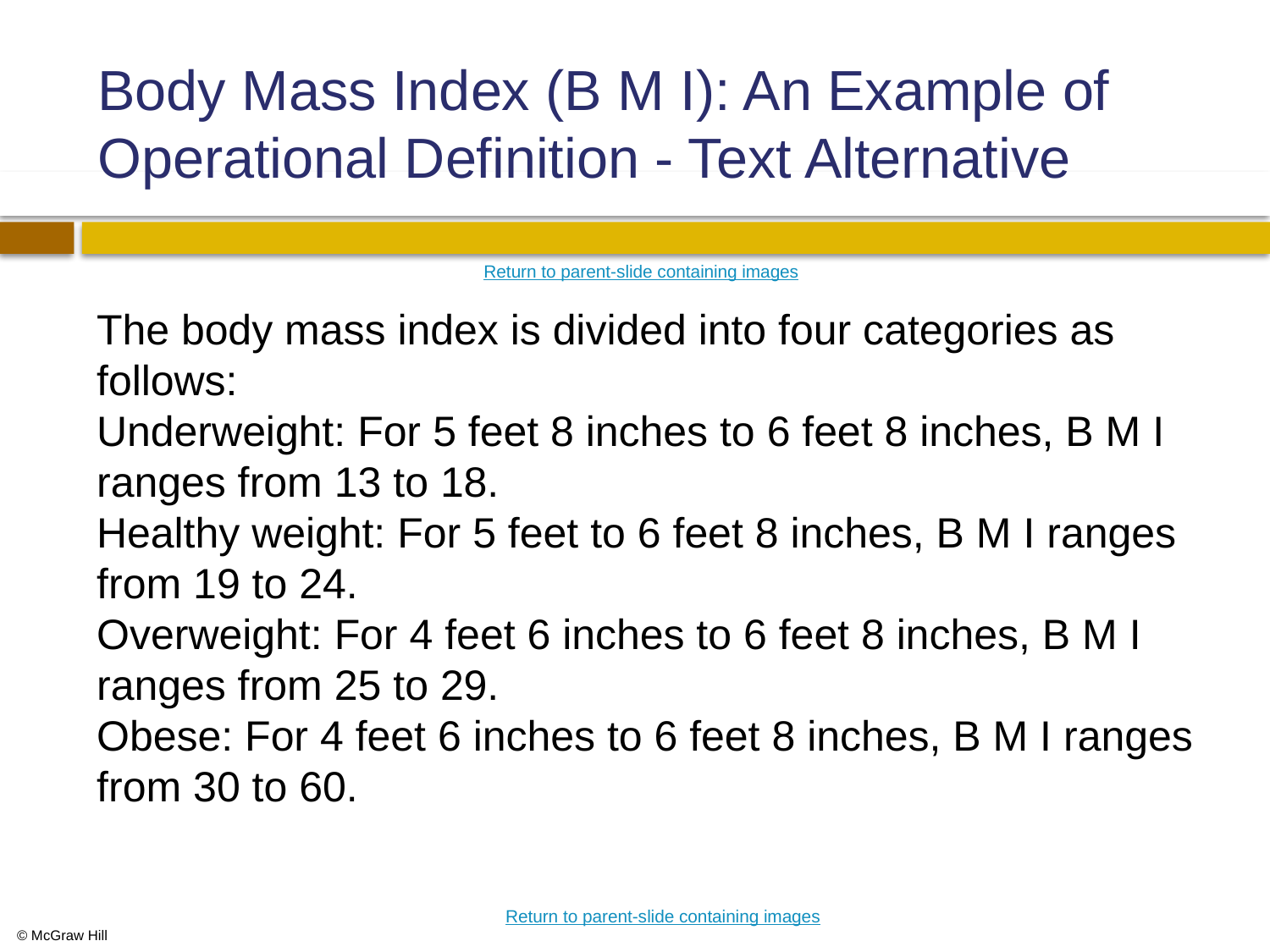

# Body Mass Index (B M I): An Example of Operational Definition - Text Alternative
Return to parent-slide containing images
The body mass index is divided into four categories as follows:
Underweight: For 5 feet 8 inches to 6 feet 8 inches, B M I ranges from 13 to 18.
Healthy weight: For 5 feet to 6 feet 8 inches, B M I ranges from 19 to 24.
Overweight: For 4 feet 6 inches to 6 feet 8 inches, B M I ranges from 25 to 29.
Obese: For 4 feet 6 inches to 6 feet 8 inches, B M I ranges from 30 to 60.
Return to parent-slide containing images